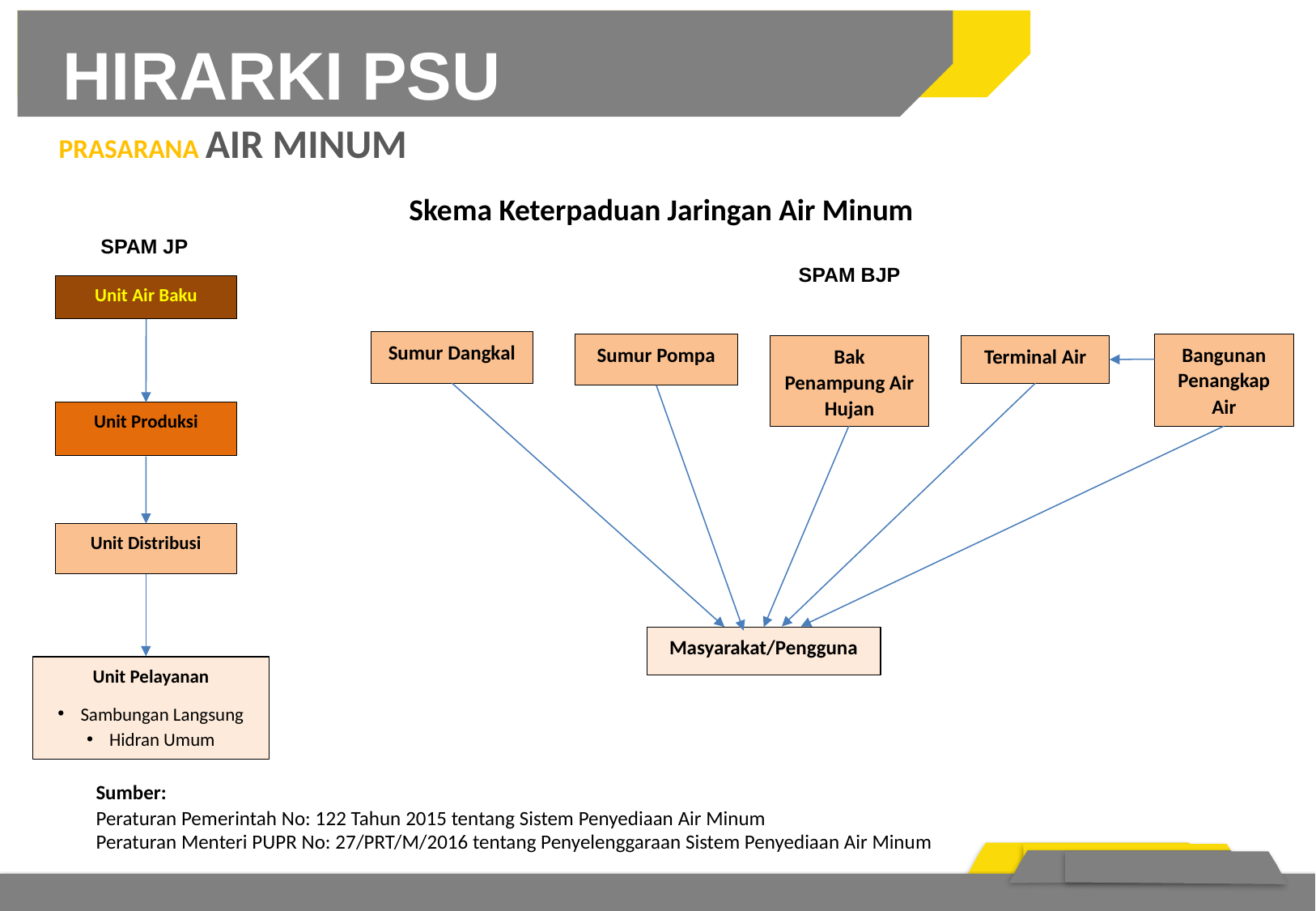

HIRARKI PSU
PRASARANA AIR MINUM
Skema Keterpaduan Jaringan Air Minum
SPAM JP
SPAM BJP
Unit Air Baku
Sumur Dangkal
Sumur Pompa
Bangunan Penangkap Air
Bak Penampung Air Hujan
Terminal Air
Unit Produksi
Unit Distribusi
Masyarakat/Pengguna
Unit Pelayanan

Sambungan Langsung
Hidran Umum
Sumber:
Peraturan Pemerintah No: 122 Tahun 2015 tentang Sistem Penyediaan Air Minum
Peraturan Menteri PUPR No: 27/PRT/M/2016 tentang Penyelenggaraan Sistem Penyediaan Air Minum

2
1